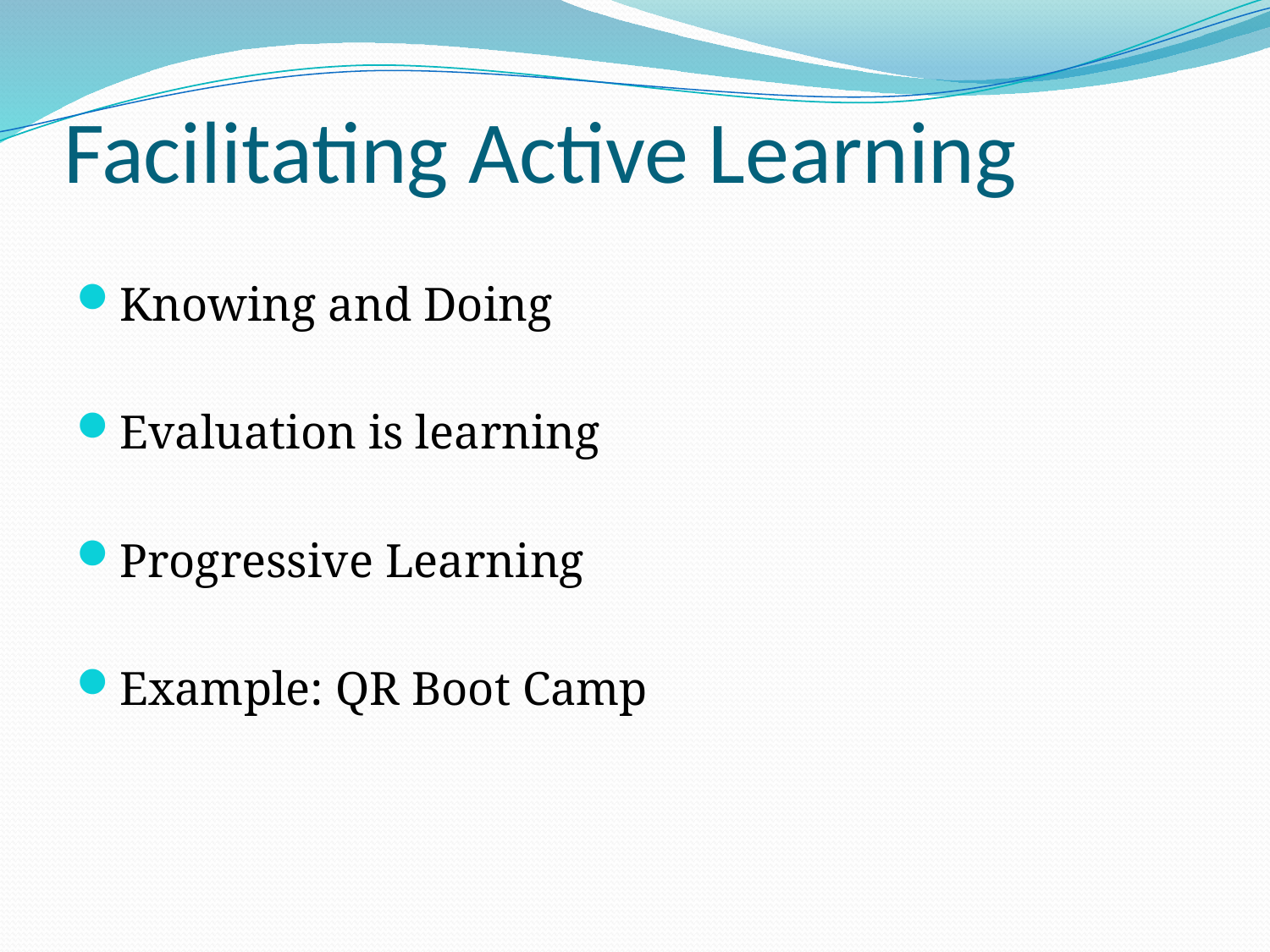

# Facilitating Active Learning
Knowing and Doing

Evaluation is learning

Progressive Learning

Example: QR Boot Camp